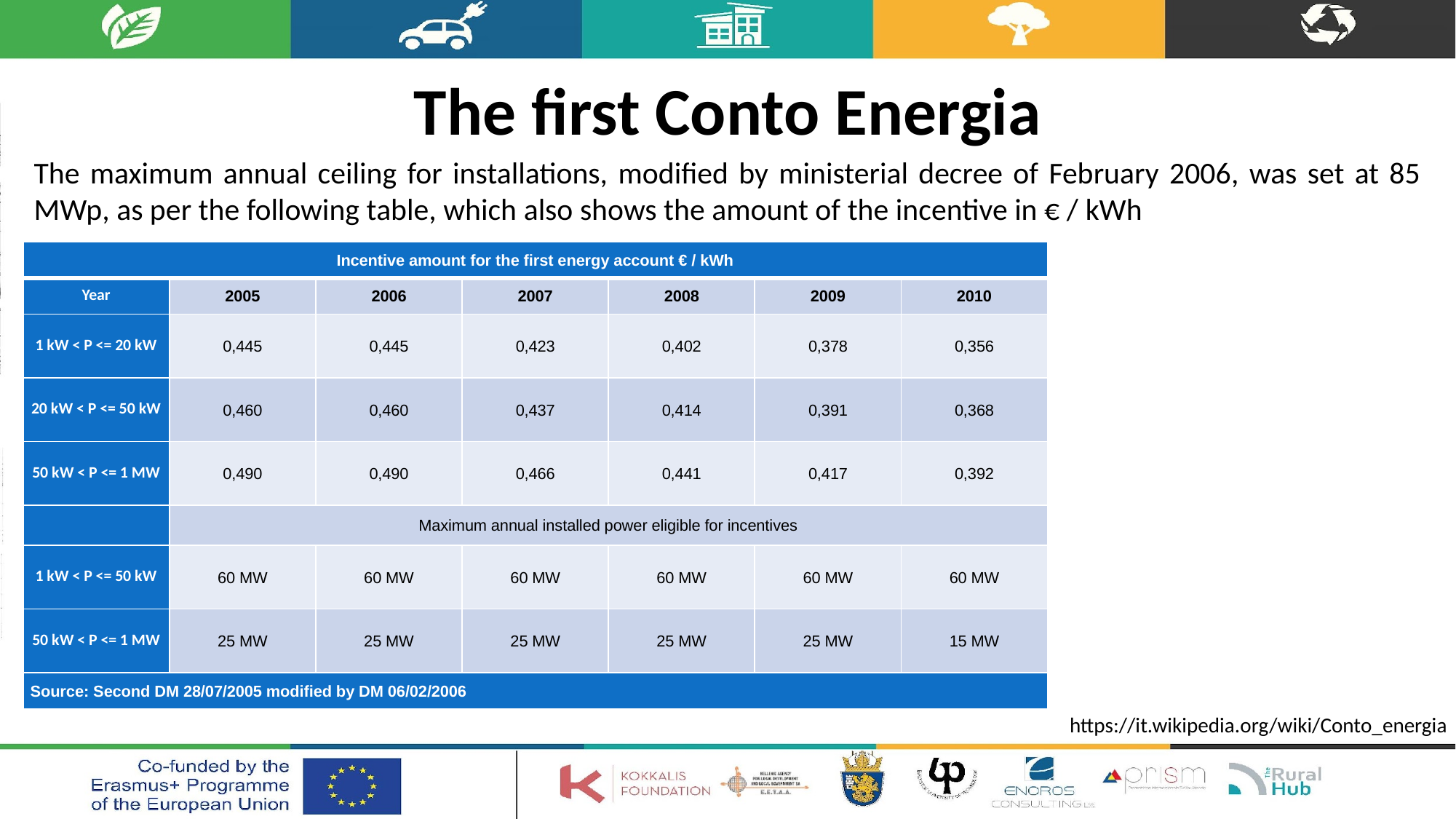

# The first Conto Energia
The maximum annual ceiling for installations, modified by ministerial decree of February 2006, was set at 85 MWp, as per the following table, which also shows the amount of the incentive in € / kWh
| Incentive amount for the first energy account € / kWh |  |  |  |  |  |  |
| --- | --- | --- | --- | --- | --- | --- |
| Year | 2005 | 2006 | 2007 | 2008 | 2009 | 2010 |
| 1 kW < P <= 20 kW | 0,445 | 0,445 | 0,423 | 0,402 | 0,378 | 0,356 |
| 20 kW < P <= 50 kW | 0,460 | 0,460 | 0,437 | 0,414 | 0,391 | 0,368 |
| 50 kW < P <= 1 MW | 0,490 | 0,490 | 0,466 | 0,441 | 0,417 | 0,392 |
|  | Maximum annual installed power eligible for incentives |  |  |  |  |  |
| 1 kW < P <= 50 kW | 60 MW | 60 MW | 60 MW | 60 MW | 60 MW | 60 MW |
| 50 kW < P <= 1 MW | 25 MW | 25 MW | 25 MW | 25 MW | 25 MW | 15 MW |
| Source: Second DM 28/07/2005 modified by DM 06/02/2006 |  |  |  |  |  |  |
https://it.wikipedia.org/wiki/Conto_energia